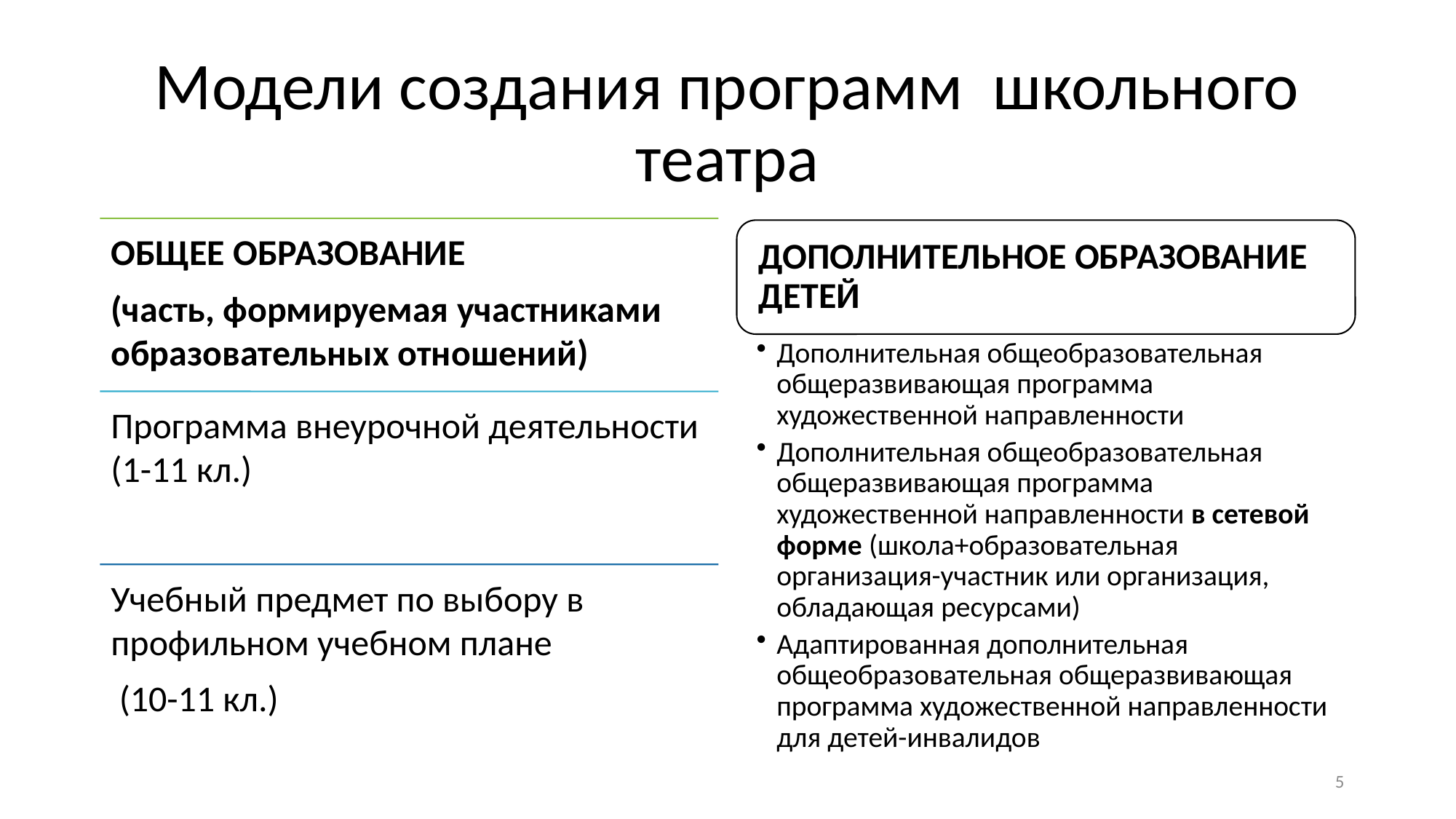

# Модели создания программ  школьного театра
ОБЩЕЕ ОБРАЗОВАНИЕ
(часть, формируемая участниками образовательных отношений)
Программа внеурочной деятельности (1-11 кл.)
Учебный предмет по выбору в профильном учебном плане
 (10-11 кл.)
ДОПОЛНИТЕЛЬНОЕ ОБРАЗОВАНИЕ ДЕТЕЙ
Дополнительная общеобразовательная общеразвивающая программа художественной направленности
Дополнительная общеобразовательная общеразвивающая программа художественной направленности в сетевой форме (школа+образовательная организация-участник или организация, обладающая ресурсами)
Адаптированная дополнительная общеобразовательная общеразвивающая программа художественной направленности для детей-инвалидов
5